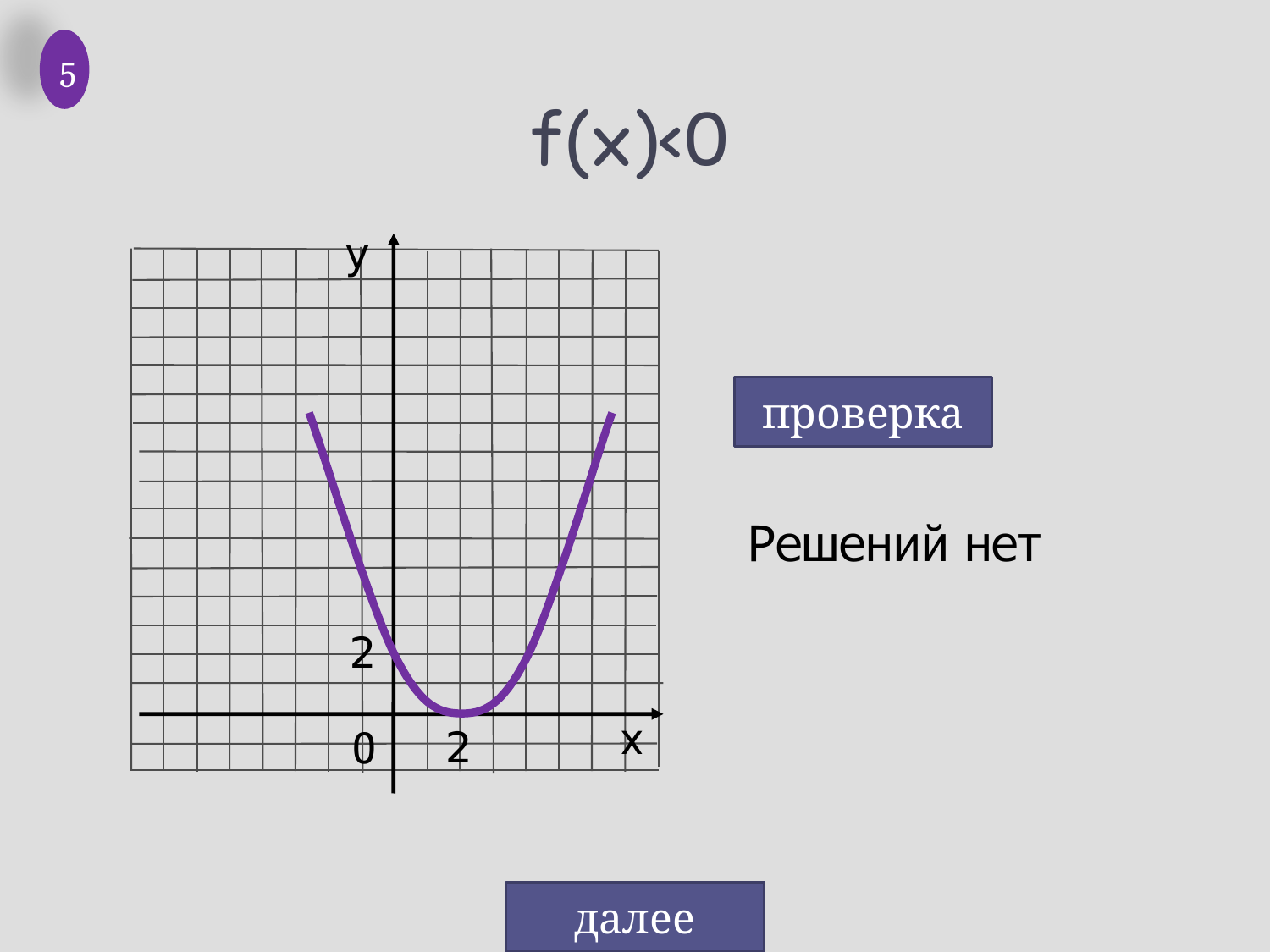

5
# f(x)<0
у

х

проверка

Решений нет
2
2
0
далее